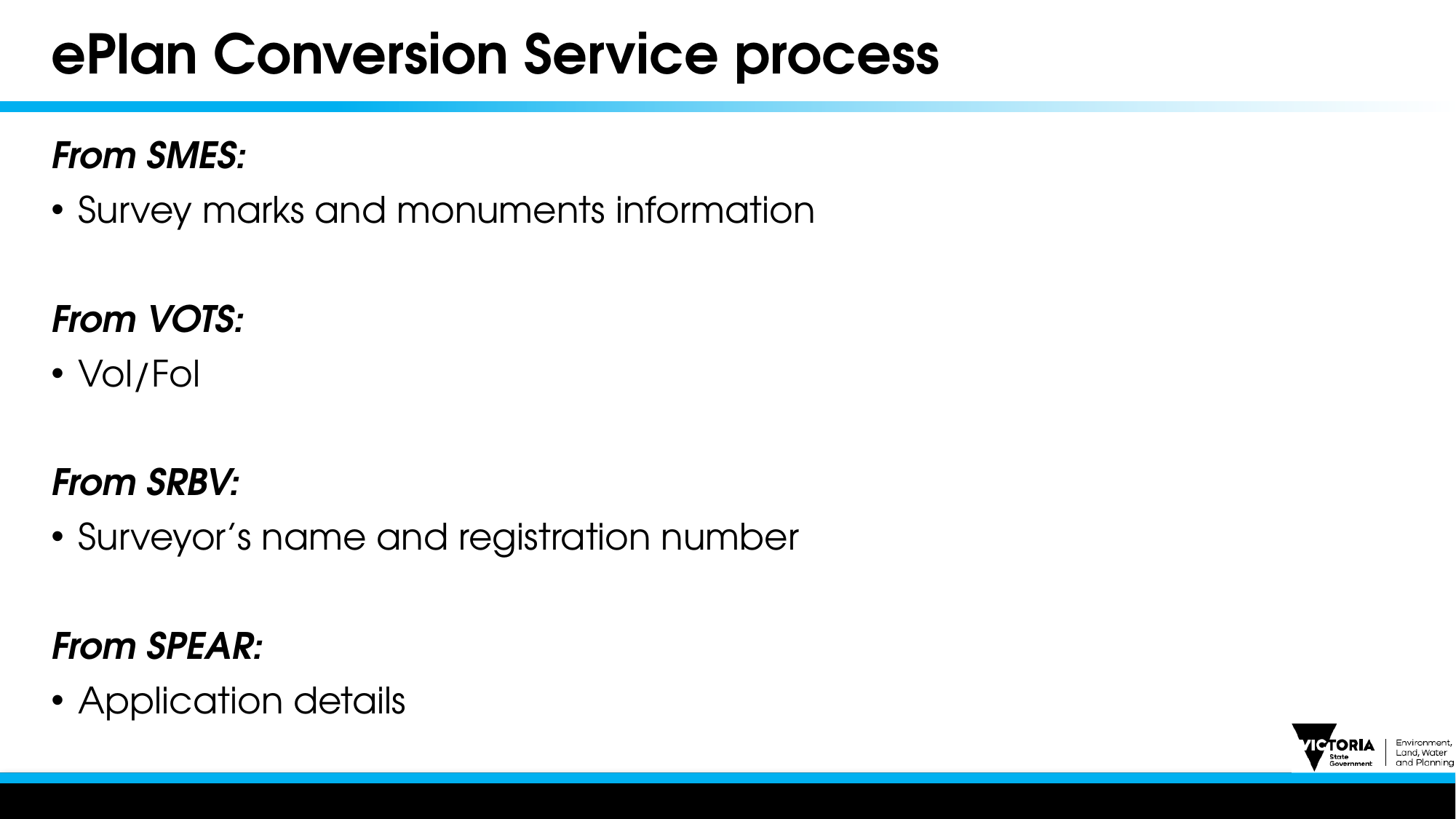

# ePlan Conversion Service process
From SMES:
Survey marks and monuments information

From VOTS:
Vol/Fol

From SRBV:
Surveyor’s name and registration number

From SPEAR:
Application details